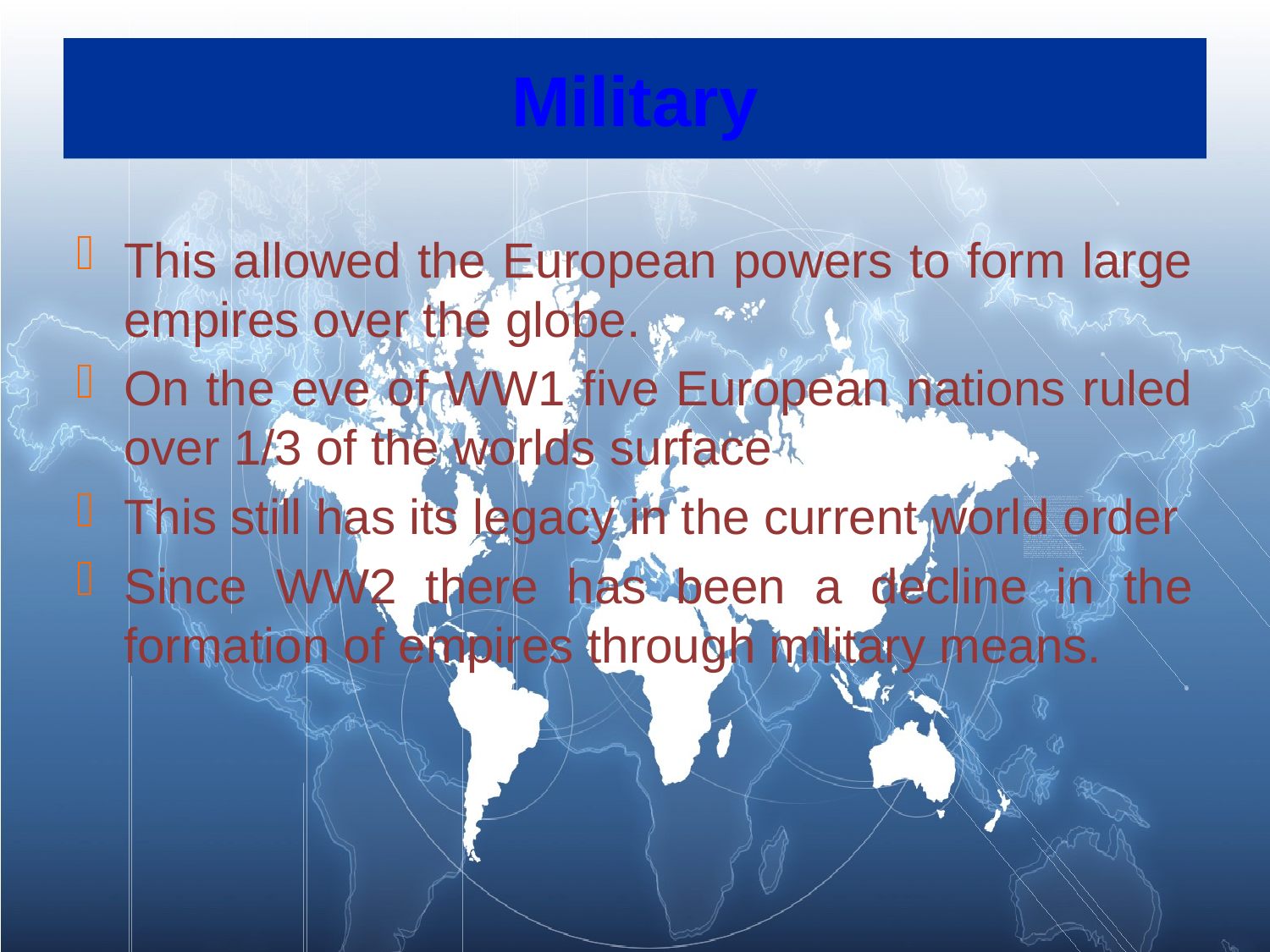

# Military
This allowed the European powers to form large empires over the globe.
On the eve of WW1 five European nations ruled over 1/3 of the worlds surface
This still has its legacy in the current world order
Since WW2 there has been a decline in the formation of empires through military means.